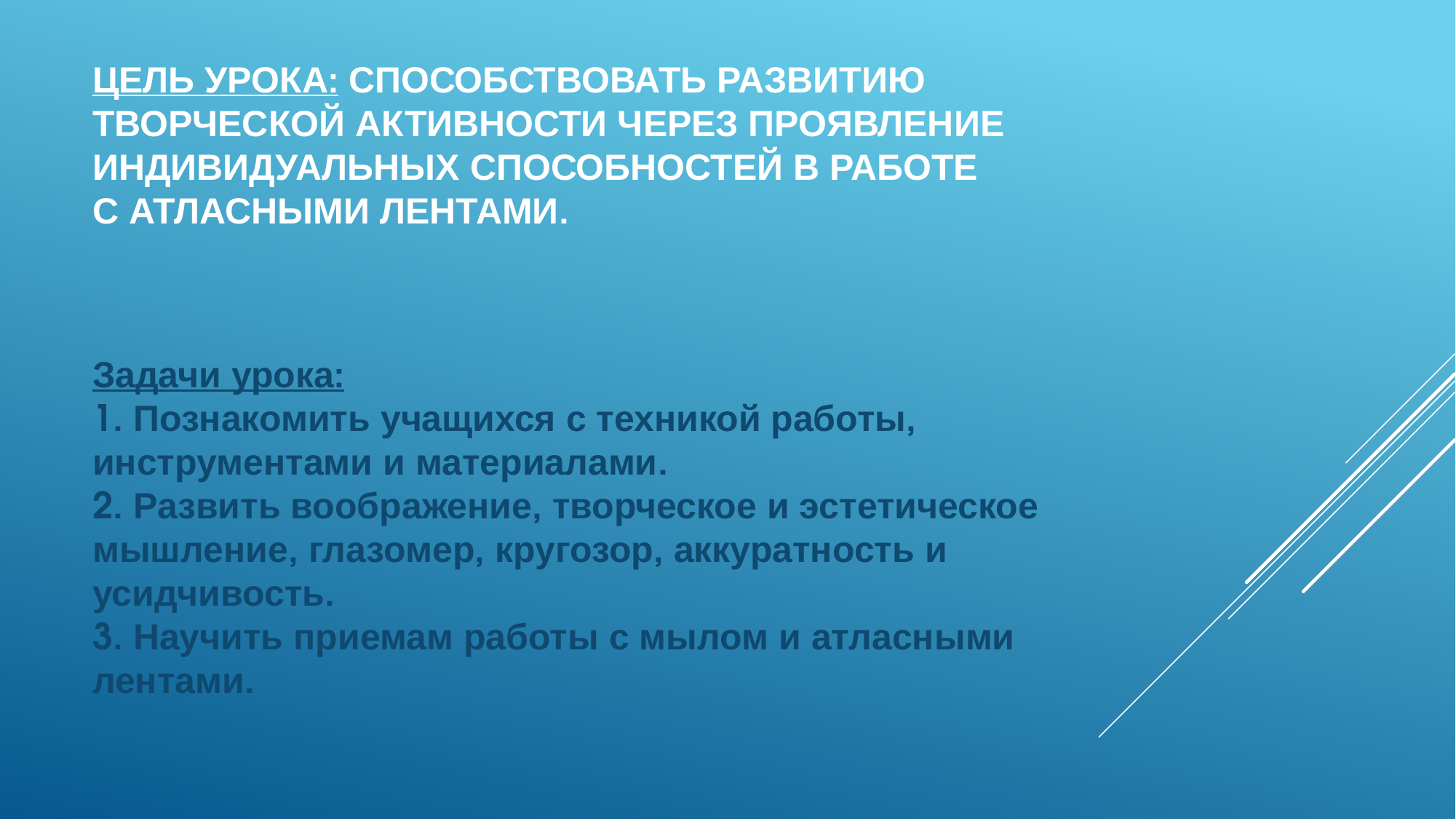

# Цель урока: способствовать развитию творческой активности через проявление индивидуальных способностей в работе с атласными лентами.
Задачи урока:
1. Познакомить учащихся с техникой работы, инструментами и материалами.
2. Развить воображение, творческое и эстетическое мышление, глазомер, кругозор, аккуратность и усидчивость.
3. Научить приемам работы с мылом и атласными лентами.